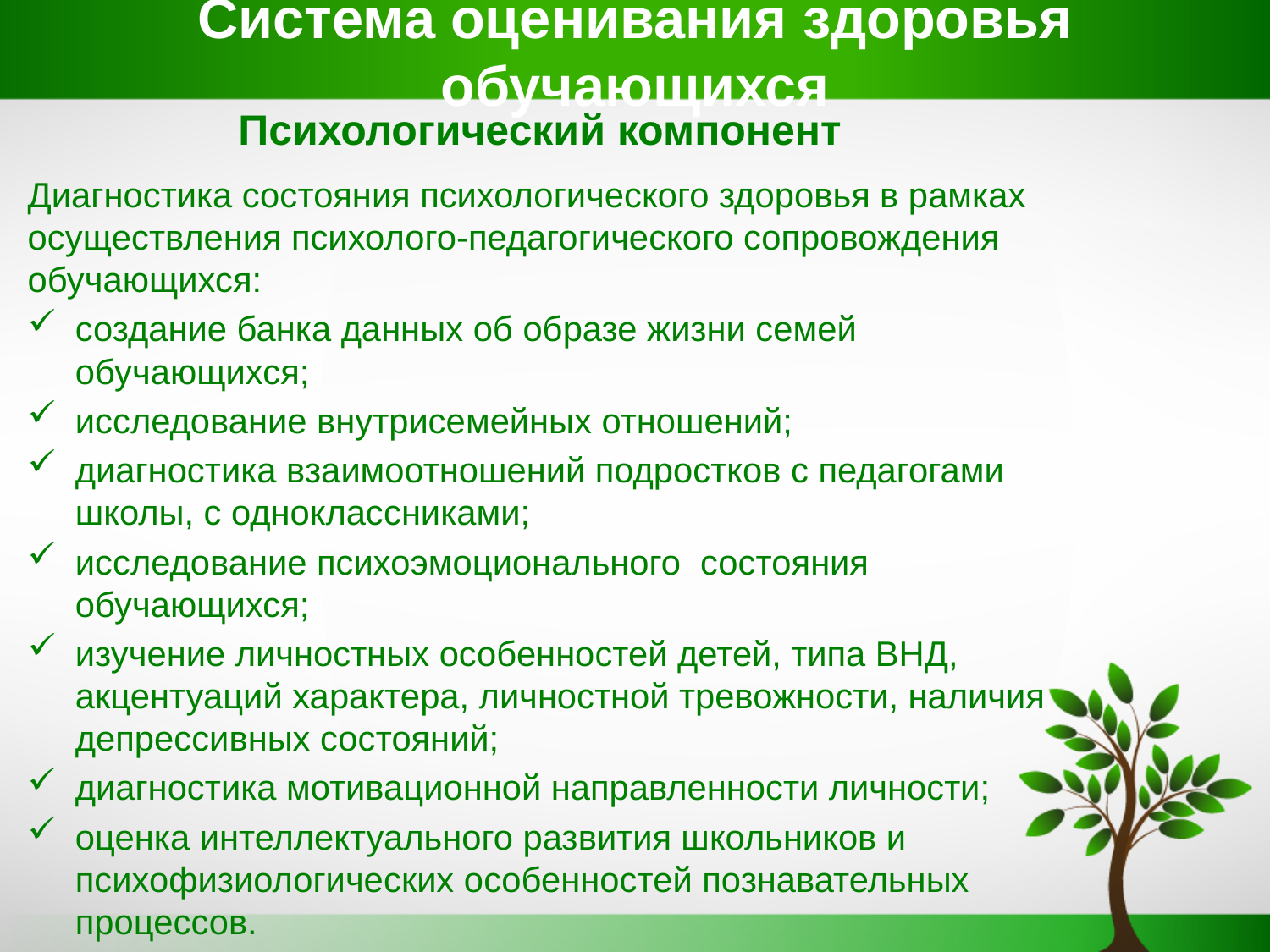

# Система оценивания здоровья обучающихся
Психологический компонент

Диагностика состояния психологического здоровья в рамках осуществления психолого-педагогического сопровождения обучающихся:
создание банка данных об образе жизни семей обучающихся;
исследование внутрисемейных отношений;
диагностика взаимоотношений подростков с педагогами школы, с одноклассниками;
исследование психоэмоционального  состояния обучающихся;
изучение личностных особенностей детей, типа ВНД, акцентуаций характера, личностной тревожности, наличия депрессивных состояний;
диагностика мотивационной направленности личности;
оценка интеллектуального развития школьников и психофизиологических особенностей познавательных процессов.